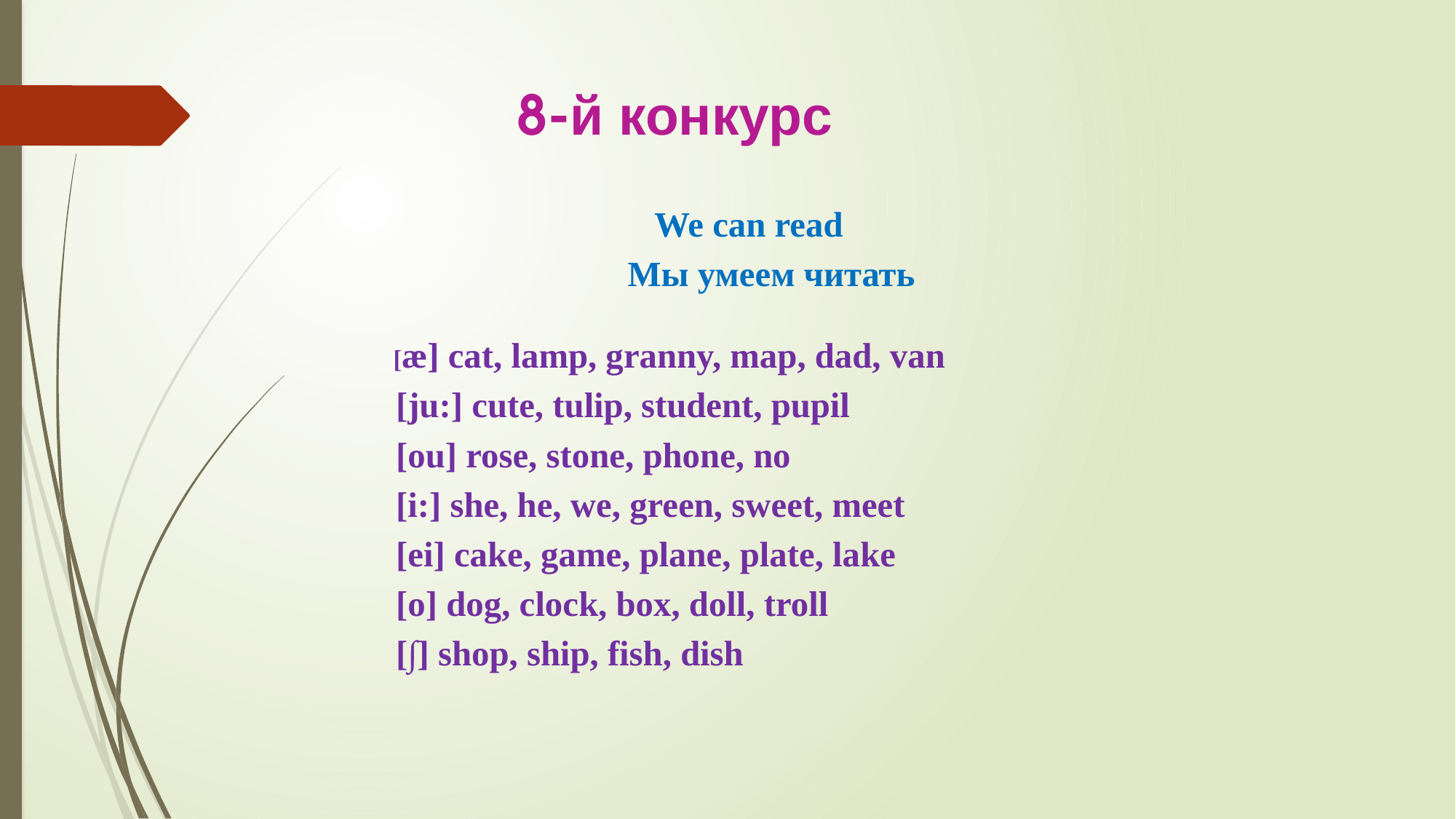

# 8-й конкурс
                              We can read
                           Мы умеем читать

 [æ] cat, lamp, granny, map, dad, van
 [ju:] cute, tulip, student, pupil
 [ou] rose, stone, phone, no
 [i:] she, he, we, green, sweet, meet
 [ei] cake, game, plane, plate, lake
 [o] dog, clock, box, doll, troll
 [∫] shop, ship, fish, dish